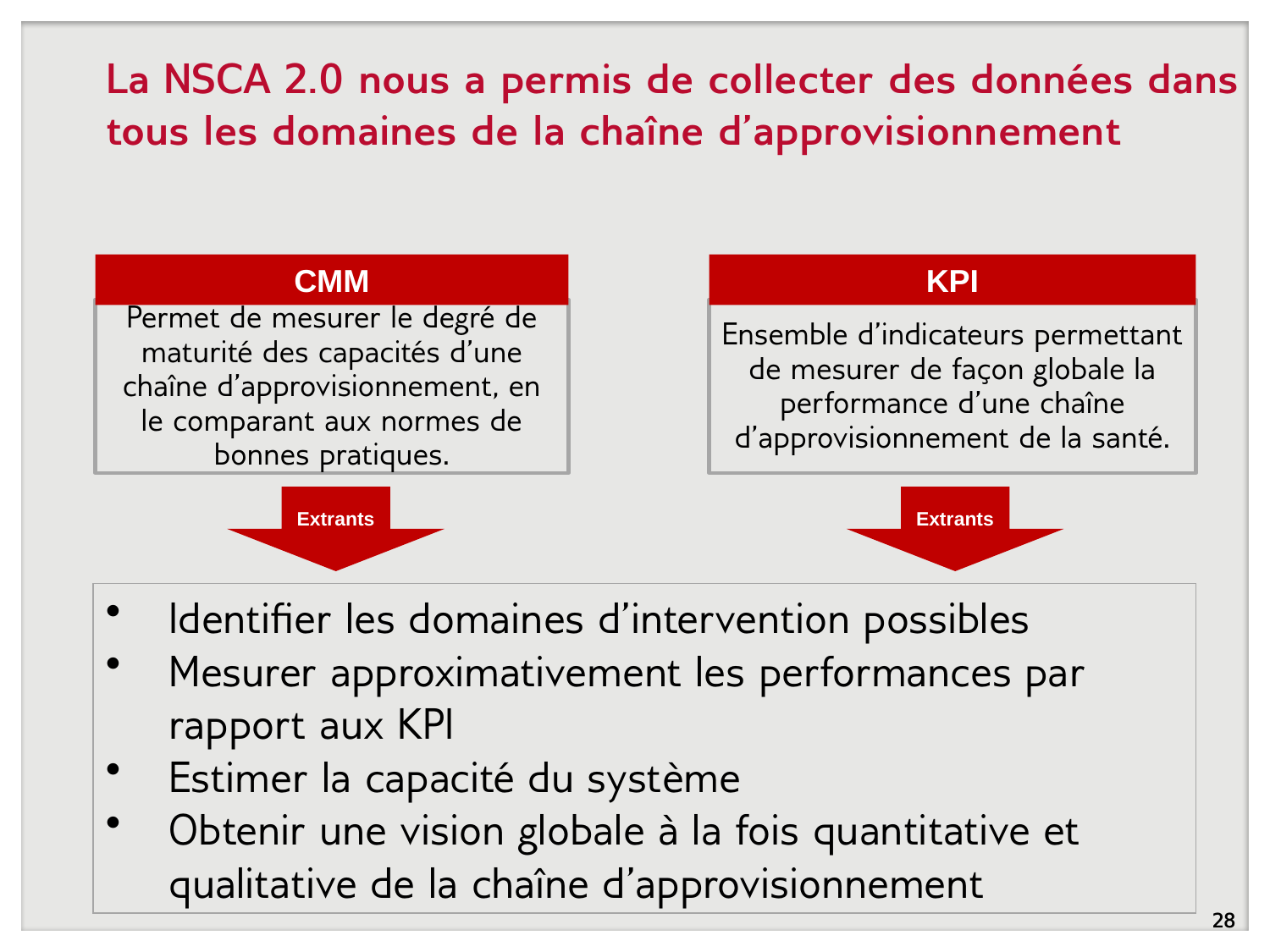

# La NSCA 2.0 nous a permis de collecter des données dans tous les domaines de la chaîne d’approvisionnement
CMM
KPI
Permet de mesurer le degré de maturité des capacités d’une chaîne d’approvisionnement, en le comparant aux normes de bonnes pratiques.
Ensemble d’indicateurs permettant de mesurer de façon globale la performance d’une chaîne d’approvisionnement de la santé.
Extrants
Extrants
Identifier les domaines d’intervention possibles
Mesurer approximativement les performances par rapport aux KPI
Estimer la capacité du système
Obtenir une vision globale à la fois quantitative et qualitative de la chaîne d’approvisionnement
28